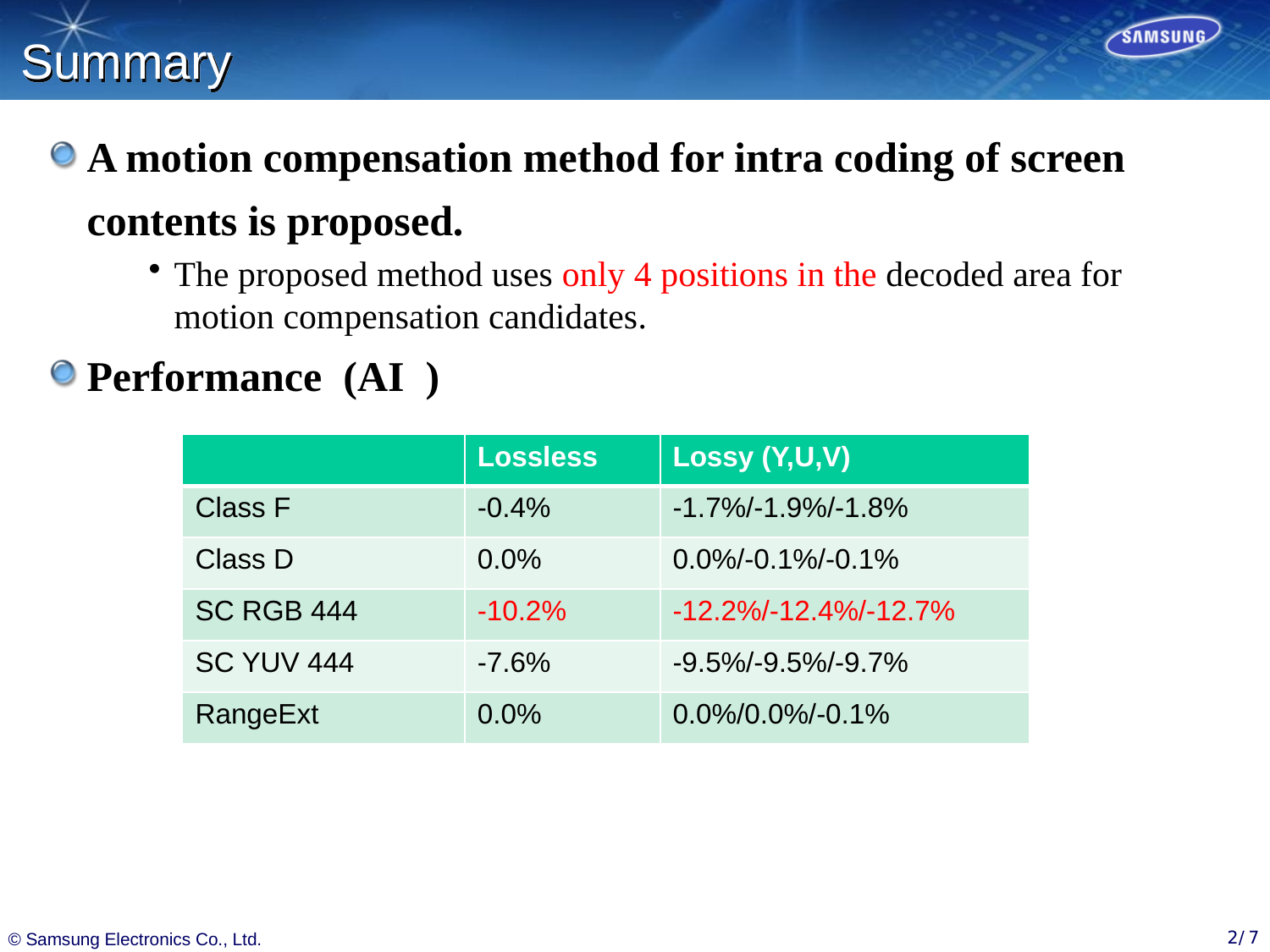

# Summary
A motion compensation method for intra coding of screen contents is proposed.
The proposed method uses only 4 positions in the decoded area for motion compensation candidates.
Performance  (AI  )

|  | Lossless | Lossy (Y,U,V) |
| --- | --- | --- |
| Class F | -0.4% | -1.7%/-1.9%/-1.8% |
| Class D | 0.0% | 0.0%/-0.1%/-0.1% |
| SC RGB 444 | -10.2% | -12.2%/-12.4%/-12.7% |
| SC YUV 444 | -7.6% | -9.5%/-9.5%/-9.7% |
| RangeExt | 0.0% | 0.0%/0.0%/-0.1% |